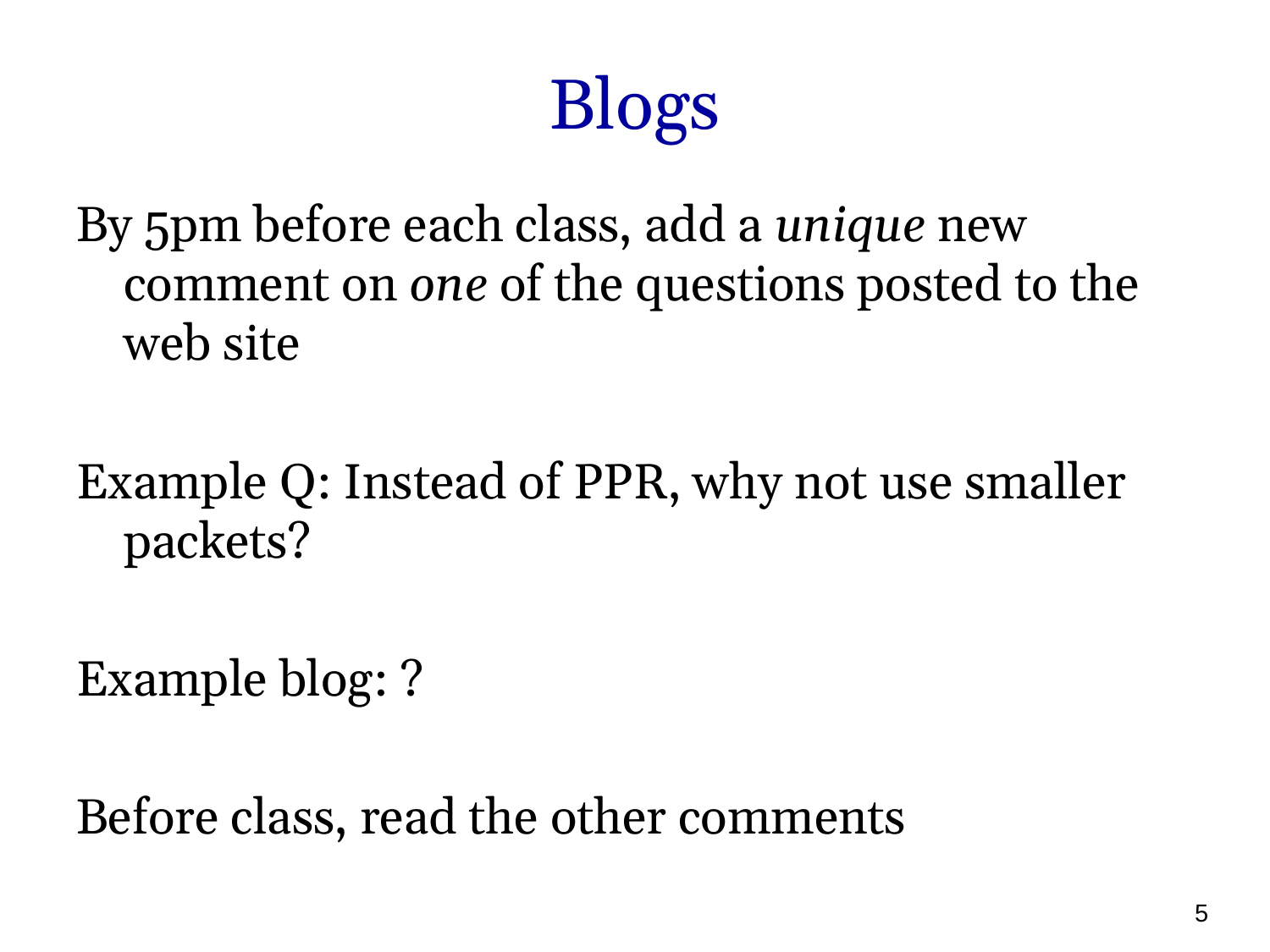

# Blogs
By 5pm before each class, add a unique new comment on one of the questions posted to the web site

Example Q: Instead of PPR, why not use smaller packets?

Example blog: ?

Before class, read the other comments

5